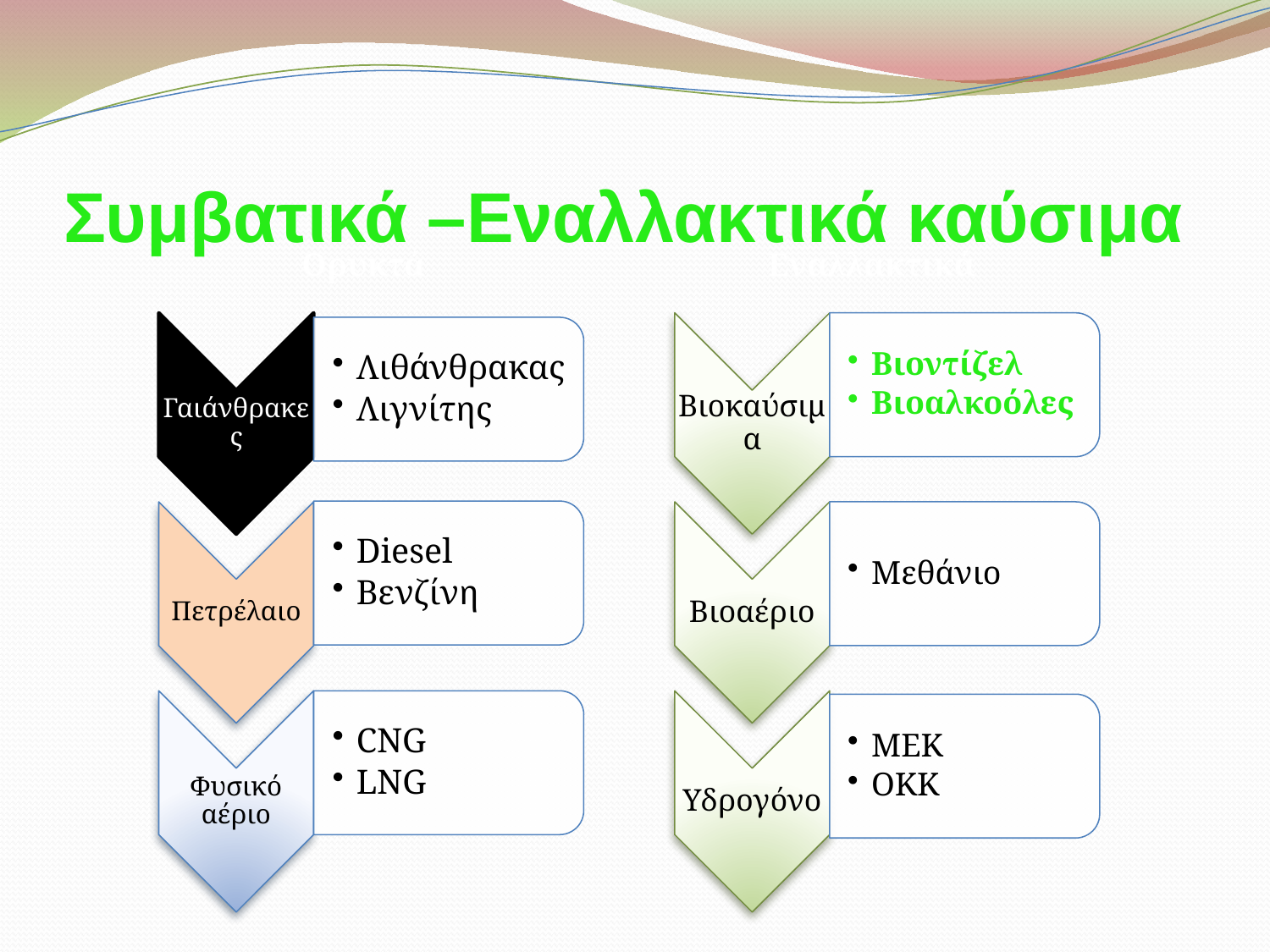

# Συμβατικά –Εναλλακτικά καύσιμα
                 Ορυκτά
           Εναλλακτικά
Γαιάνθρακες
Λιθάνθρακας
Λιγνίτης
Πετρέλαιο
Diesel
Βενζίνη
Φυσικό αέριο
CNG
LNG
Βιοκαύσιμα
Βιοντίζελ
Βιοαλκοόλες
Βιοαέριο
Μεθάνιο
Υδρογόνο
ΜΕΚ
ΟΚΚ